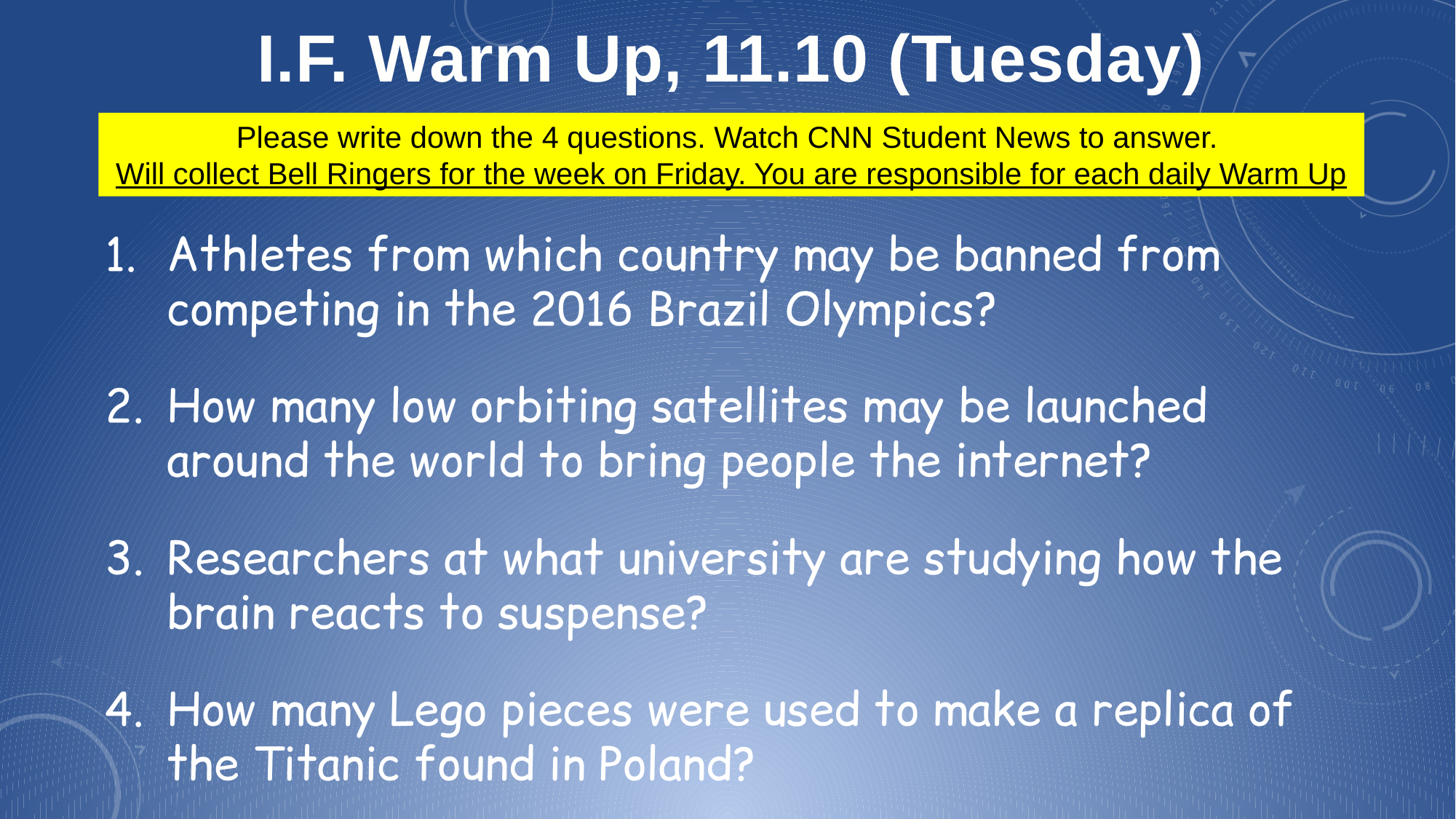

I.F. Warm Up, 11.10 (Tuesday)
Please write down the 4 questions. Watch CNN Student News to answer.
Will collect Bell Ringers for the week on Friday. You are responsible for each daily Warm Up
Athletes from which country may be banned from competing in the 2016 Brazil Olympics?
How many low orbiting satellites may be launched around the world to bring people the internet?
Researchers at what university are studying how the brain reacts to suspense?
How many Lego pieces were used to make a replica of the Titanic found in Poland?